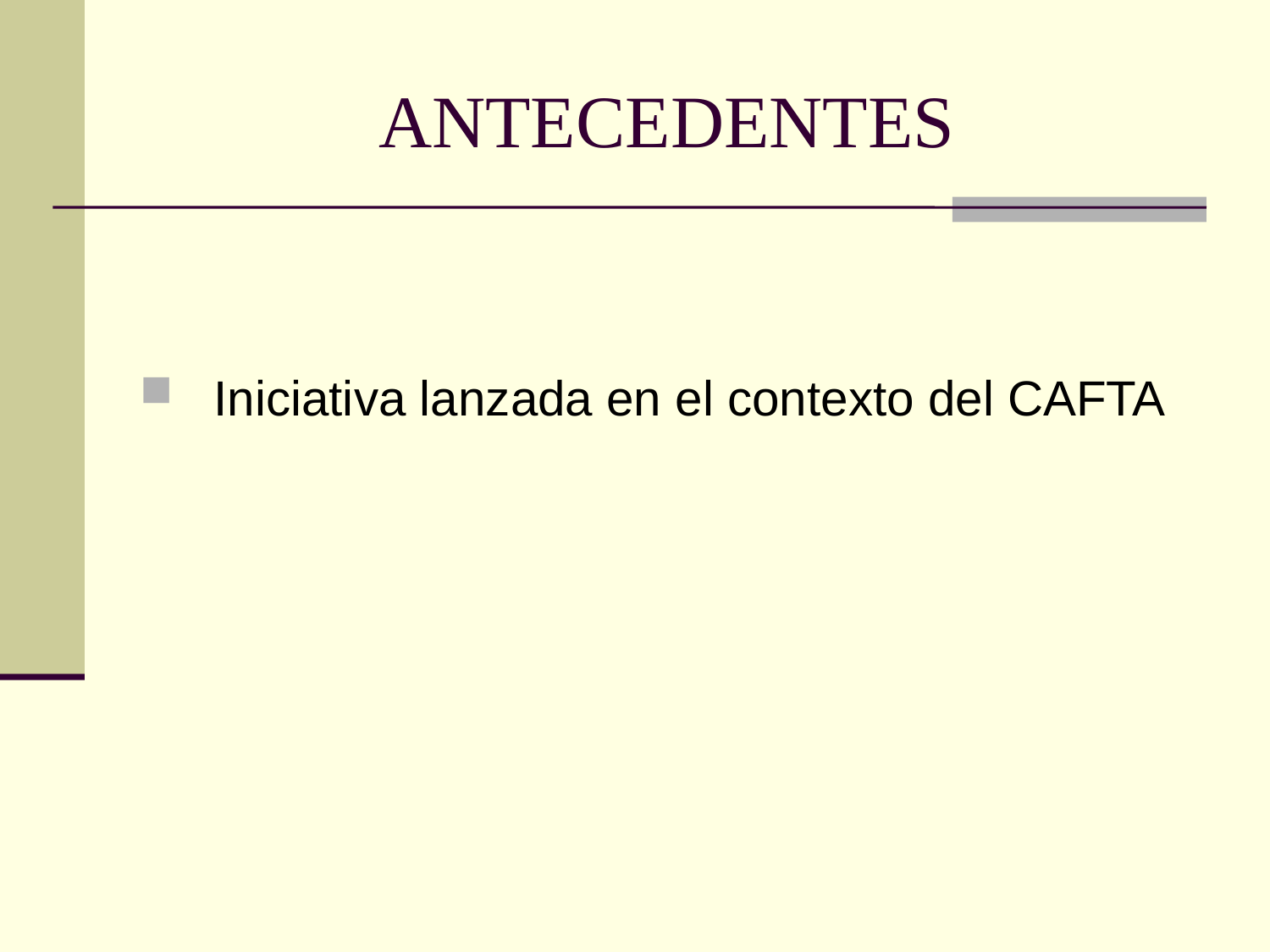

# ANTECEDENTES

Iniciativa lanzada en el contexto del CAFTA